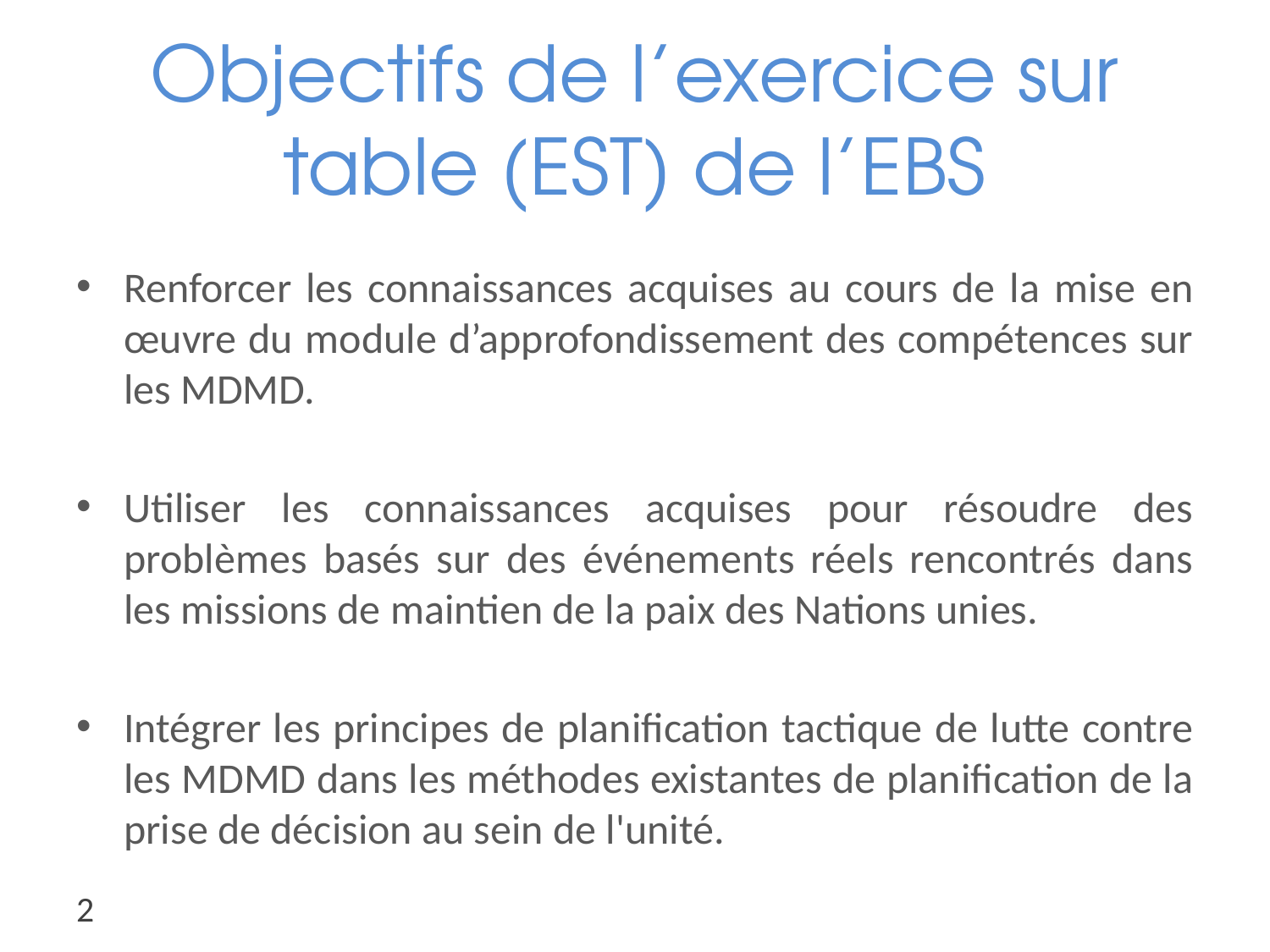

# Objectifs de l’exercice sur table (EST) de l’EBS
Renforcer les connaissances acquises au cours de la mise en œuvre du module d’approfondissement des compétences sur les MDMD.

Utiliser les connaissances acquises pour résoudre des problèmes basés sur des événements réels rencontrés dans les missions de maintien de la paix des Nations unies.

Intégrer les principes de planification tactique de lutte contre les MDMD dans les méthodes existantes de planification de la prise de décision au sein de l'unité.
2